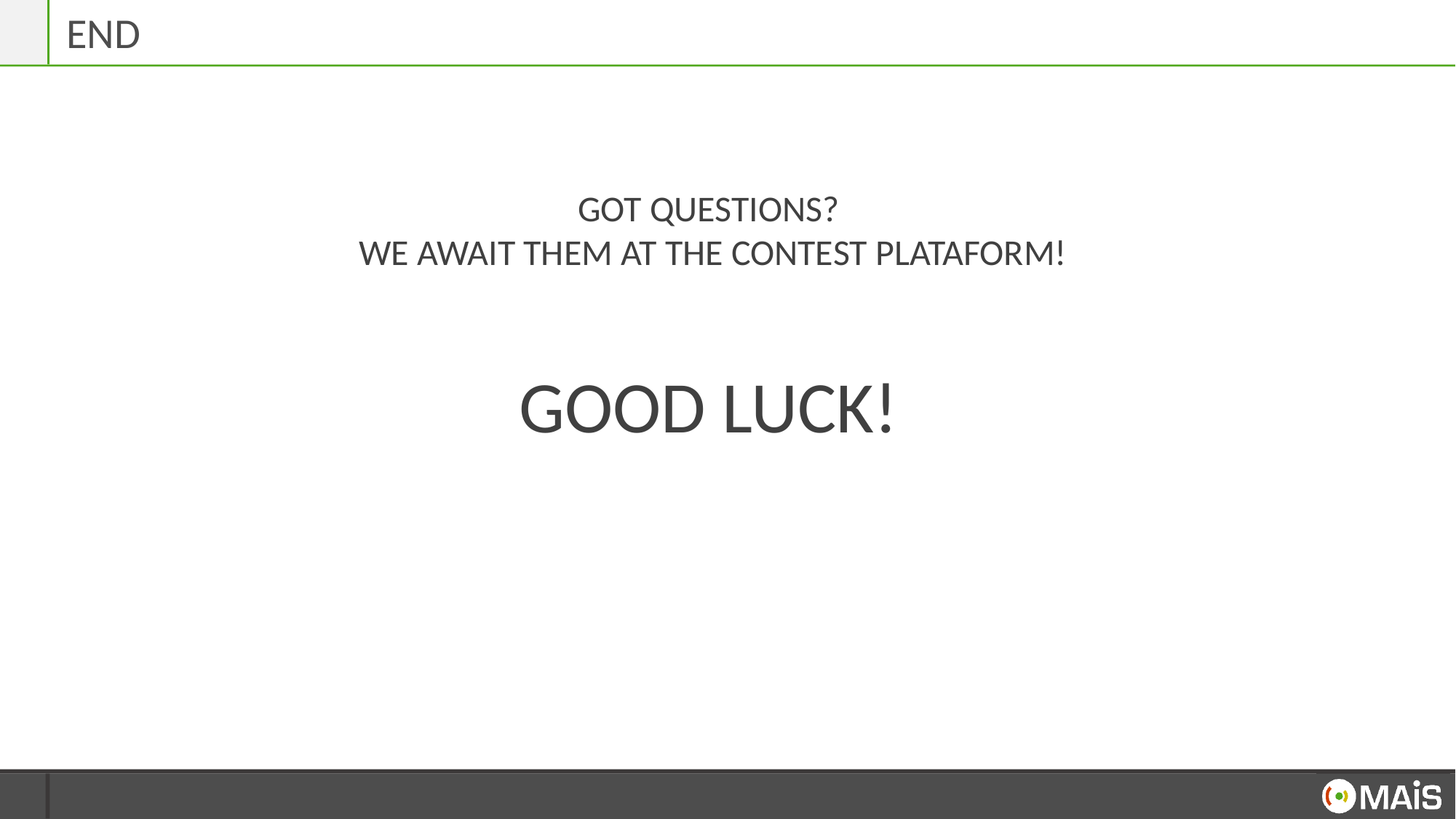

# END

GOT QUESTIONS?
 WE AWAIT THEM AT THE CONTEST PLATAFORM!

GOOD LUCK!